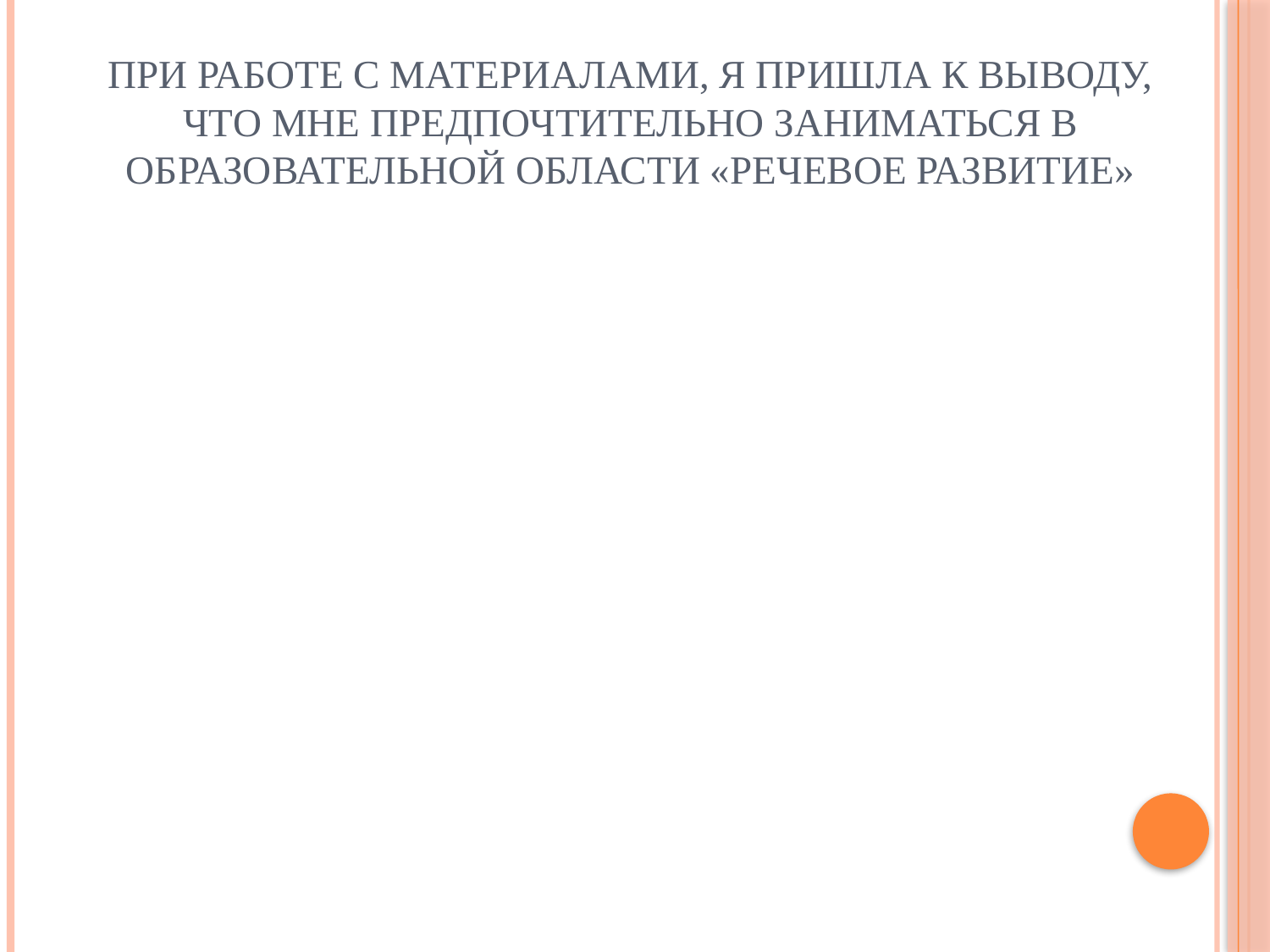

# При работе с материалами, я пришла к выводу, что мне предпочтительно заниматься в образовательной области «Речевое развитие»